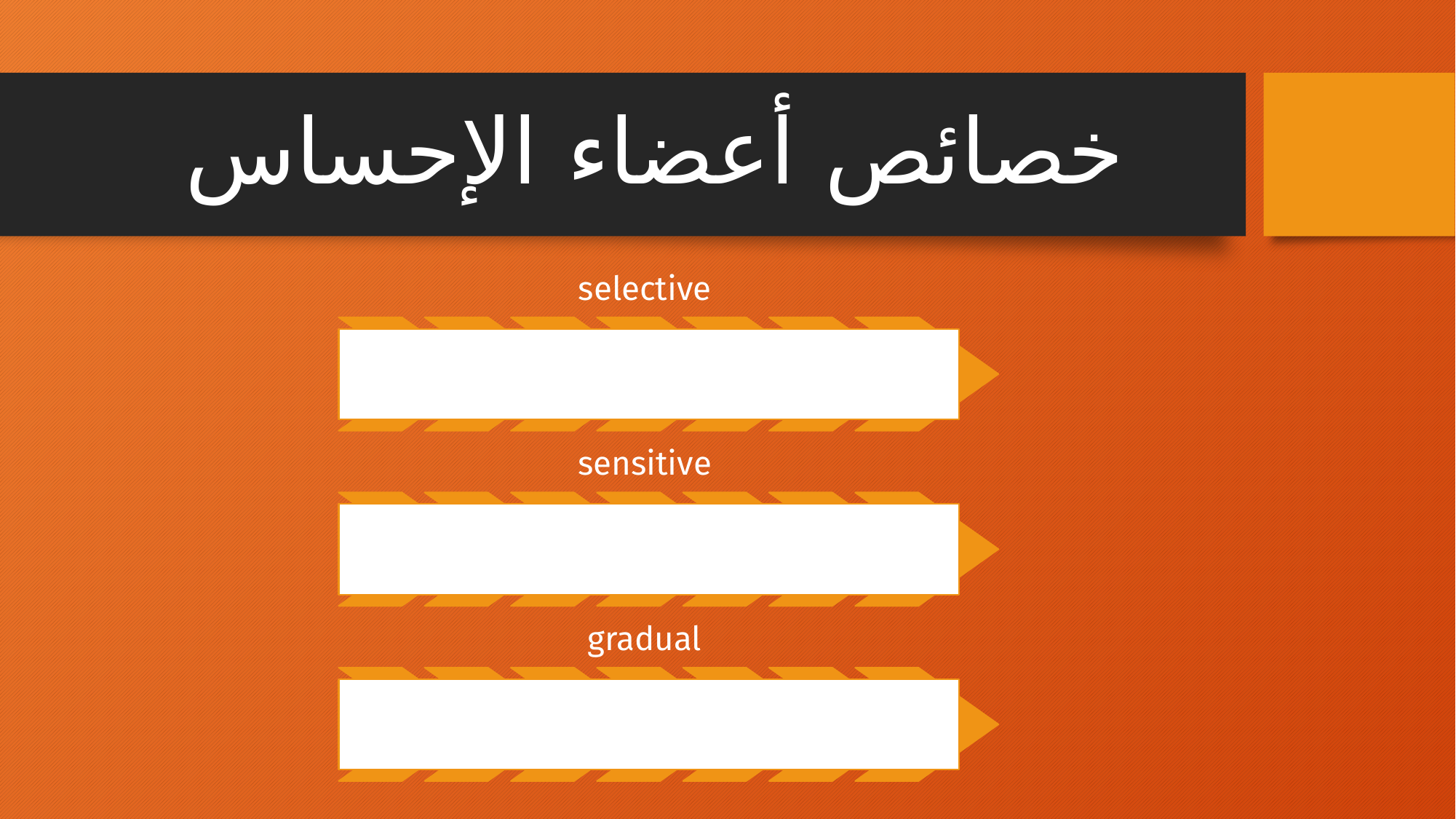

# خصائص أعضاء الإحساس
selective
انتقائي
sensitive
حساس
gradual
متدرج